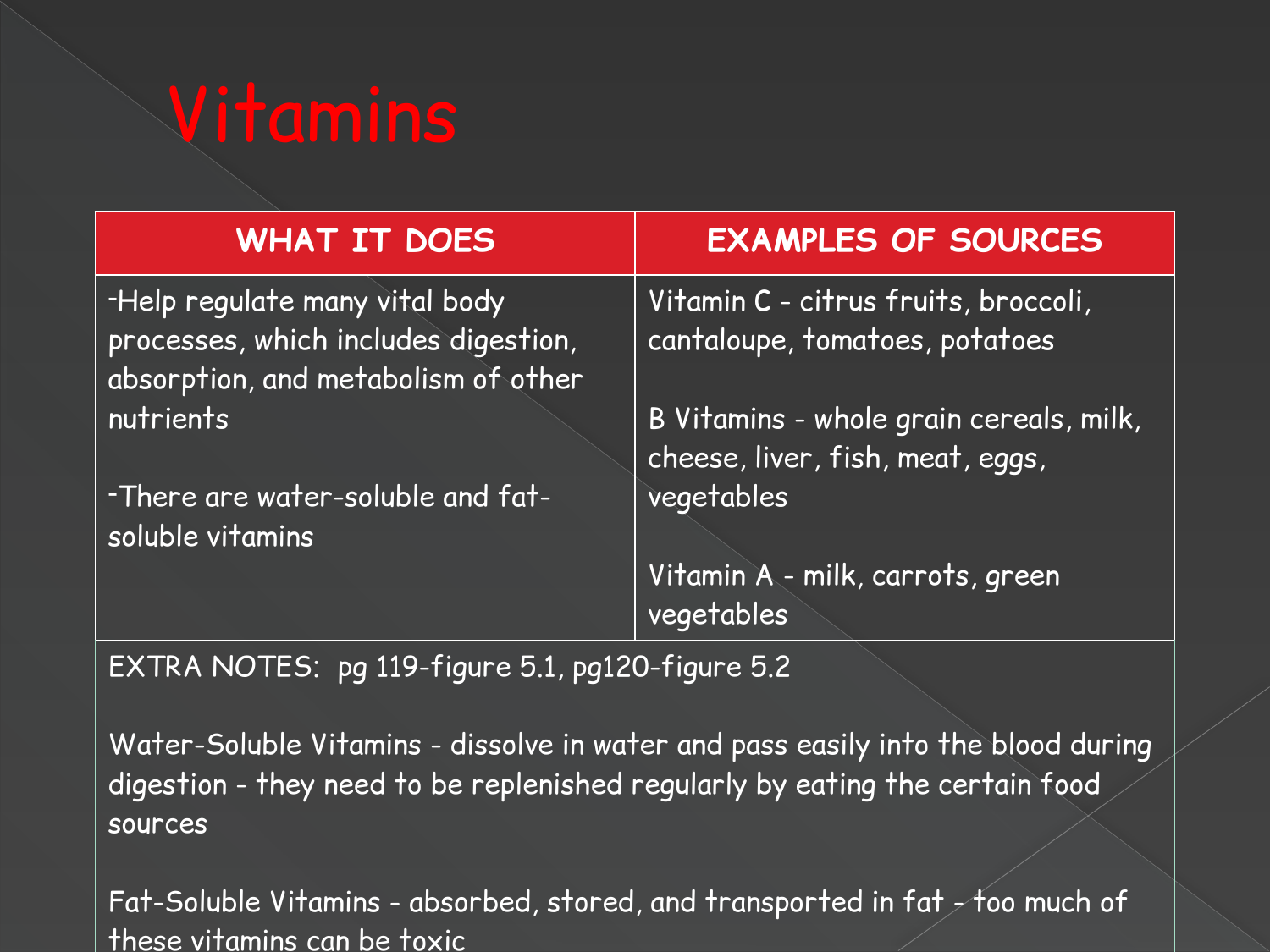

# Vitamins
| WHAT IT DOES | EXAMPLES OF SOURCES |
| --- | --- |
| Help regulate many vital body processes, which includes digestion, absorption, and metabolism of other nutrients There are water-soluble and fat-soluble vitamins | Vitamin C - citrus fruits, broccoli, cantaloupe, tomatoes, potatoes B Vitamins - whole grain cereals, milk, cheese, liver, fish, meat, eggs, vegetables Vitamin A - milk, carrots, green vegetables |
| EXTRA NOTES: pg 119-figure 5.1, pg120-figure 5.2 Water-Soluble Vitamins - dissolve in water and pass easily into the blood during digestion - they need to be replenished regularly by eating the certain food sources Fat-Soluble Vitamins - absorbed, stored, and transported in fat - too much of these vitamins can be toxic |  |